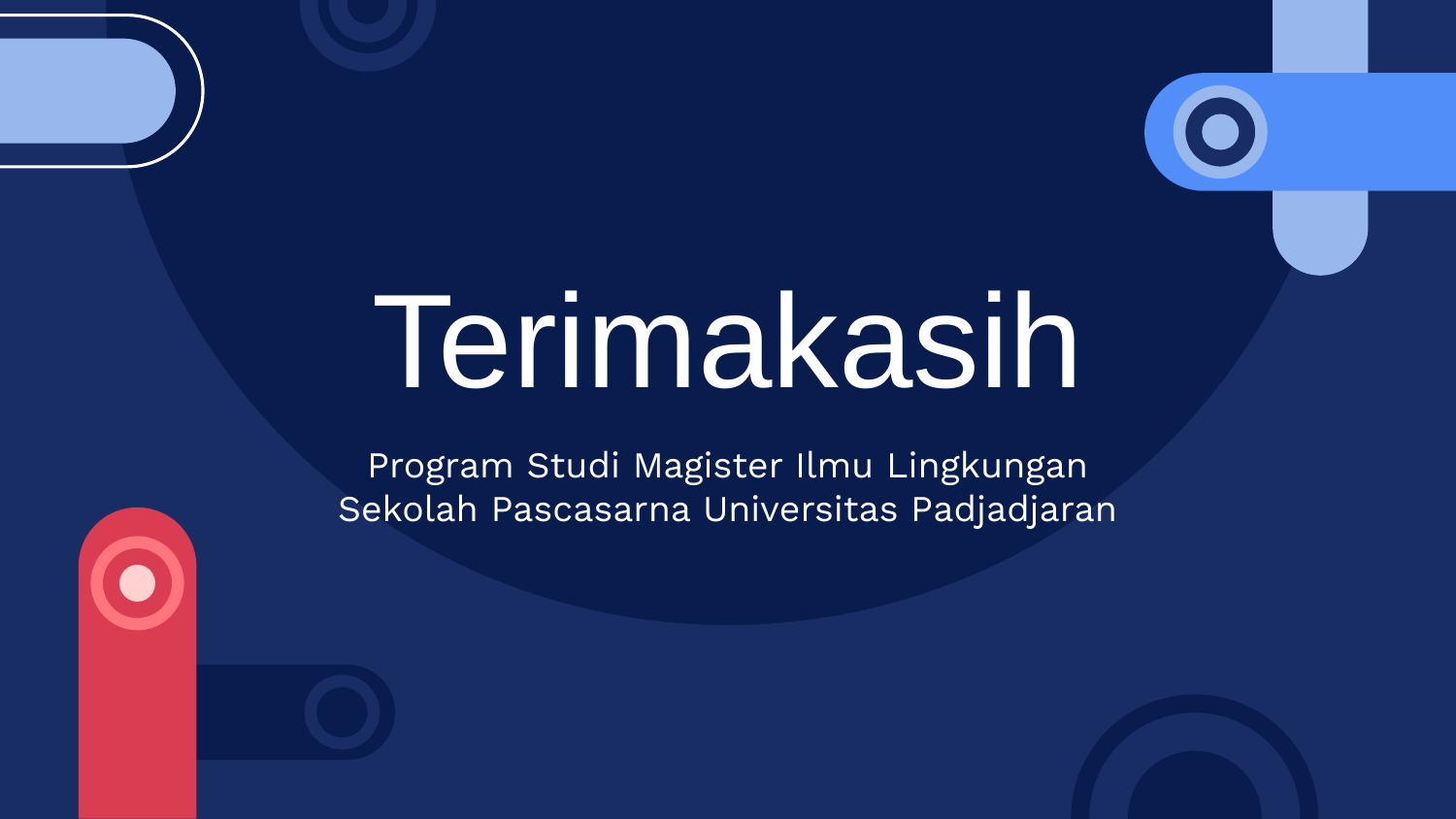

# Terimakasih
Program Studi Magister Ilmu Lingkungan
Sekolah Pascasarna Universitas Padjadjaran